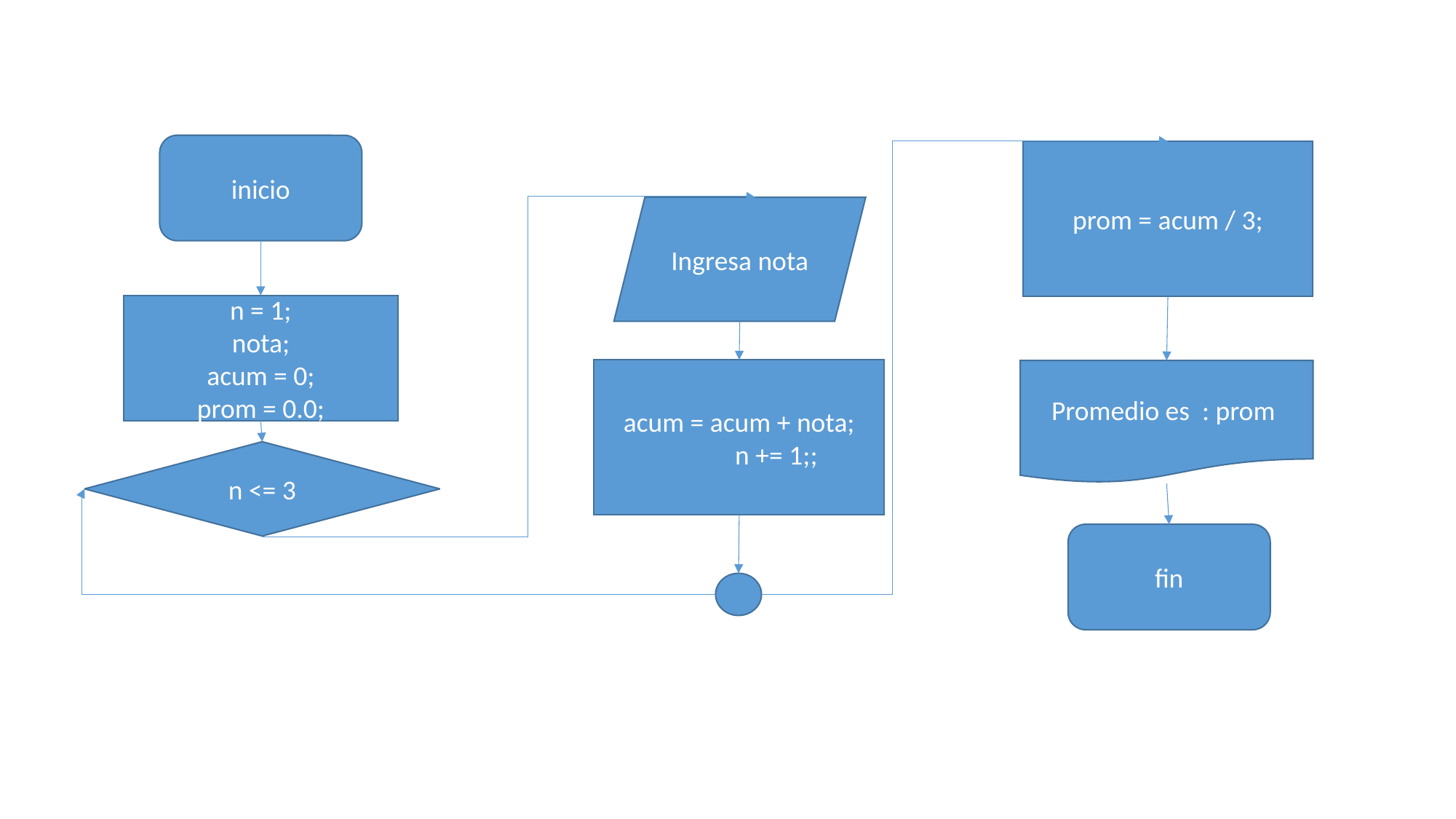

inicio
prom = acum / 3;
Ingresa nota
n = 1;
nota;
acum = 0;
prom = 0.0;
acum = acum + nota;
            n += 1;;
Promedio es  : prom
n <= 3
fin